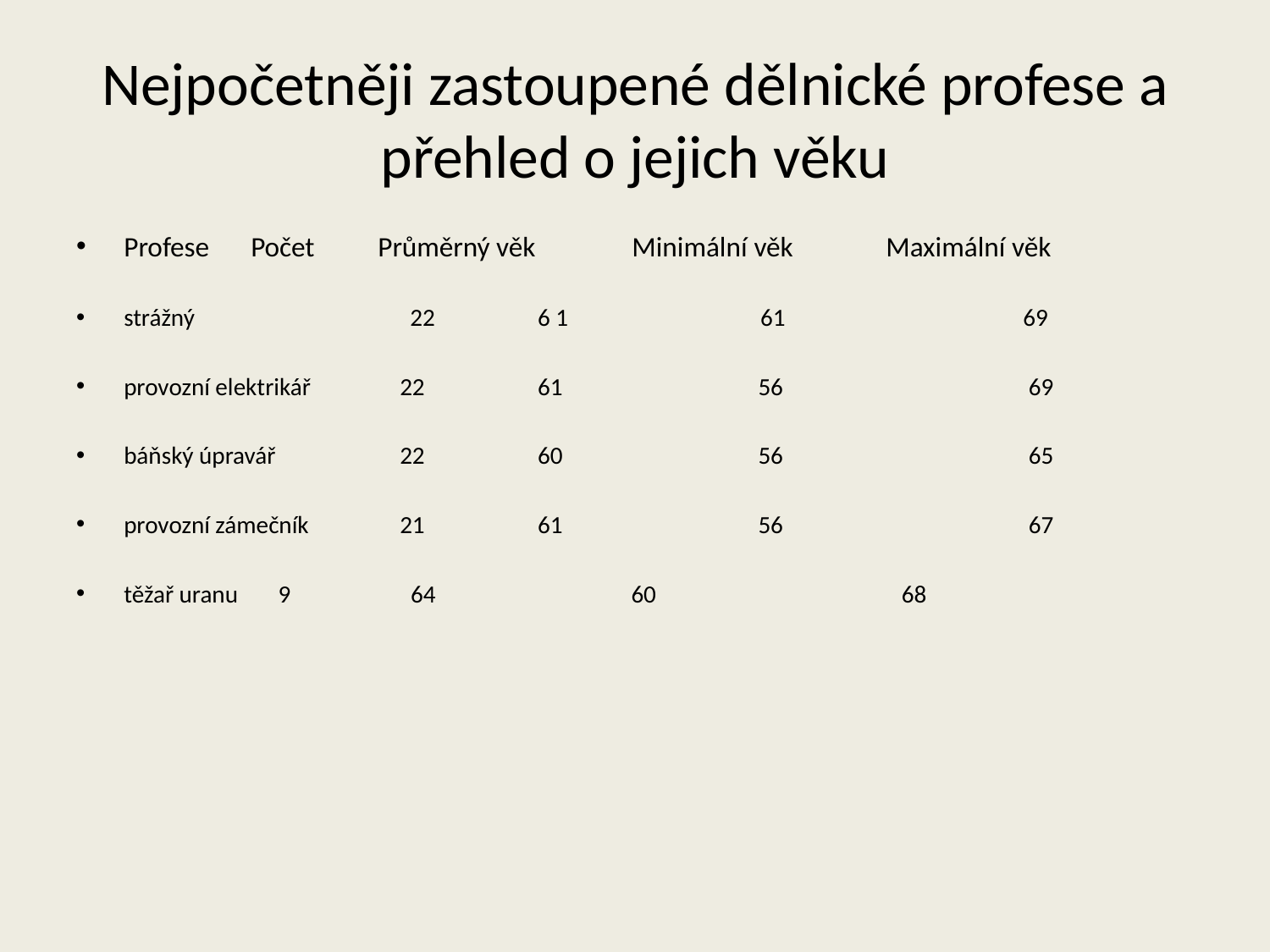

# Nejpočetněji zastoupené dělnické profese a přehled o jejich věku
Profese	Počet	Průměrný věk	Minimální věk	Maximální věk

strážný	                             22	      6 1                                   61	                         69

provozní elektrikář	    22	      61	                       56	                          69

báňský úpravář	    22	      60	                       56	                          65

provozní zámečník	    21	      61	                       56	                          67

těžař uranu	     9	      64	                       60	                          68